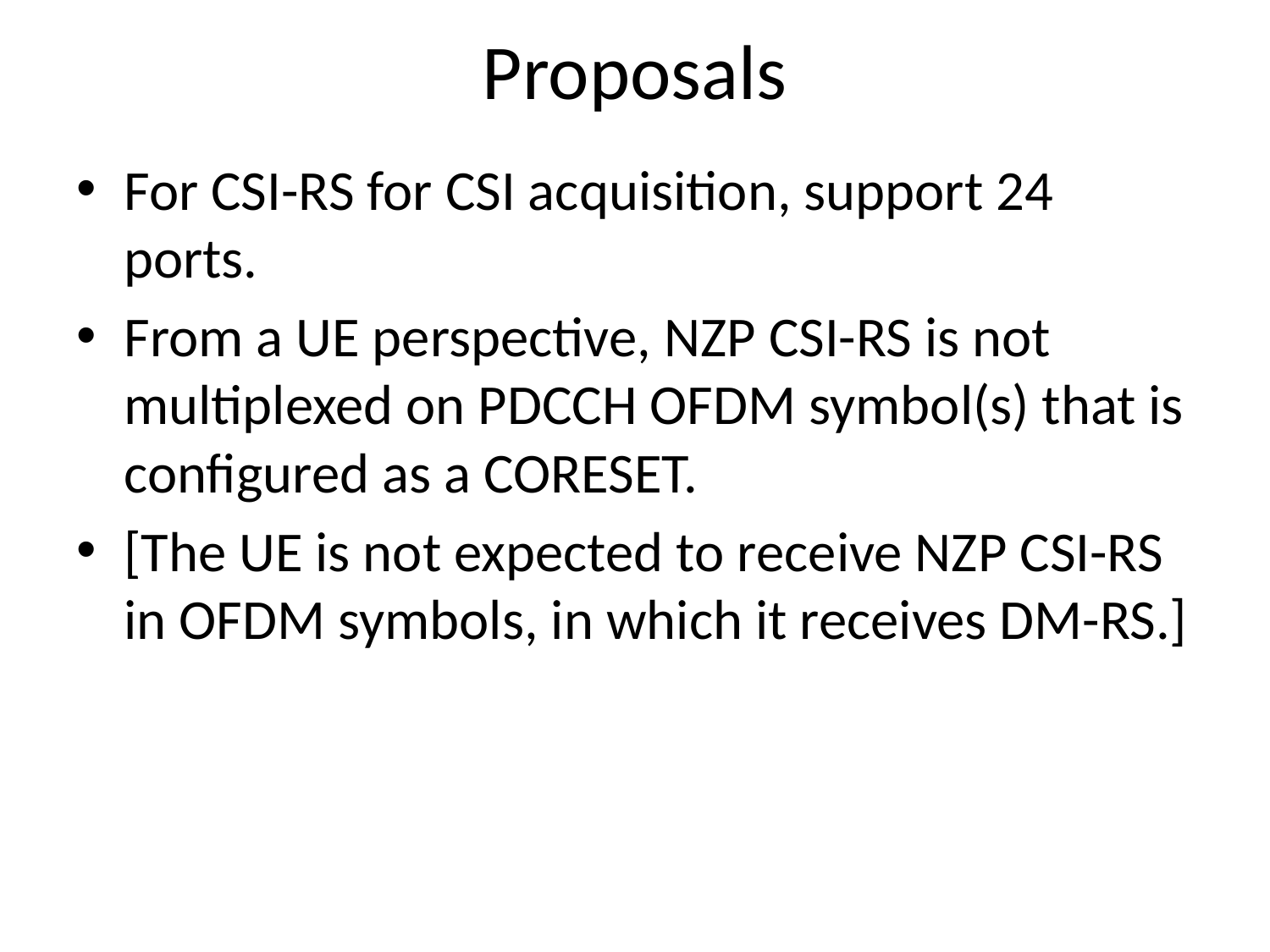

# Proposals
For CSI-RS for CSI acquisition, support 24 ports.
From a UE perspective, NZP CSI-RS is not multiplexed on PDCCH OFDM symbol(s) that is configured as a CORESET.
[The UE is not expected to receive NZP CSI-RS in OFDM symbols, in which it receives DM-RS.]